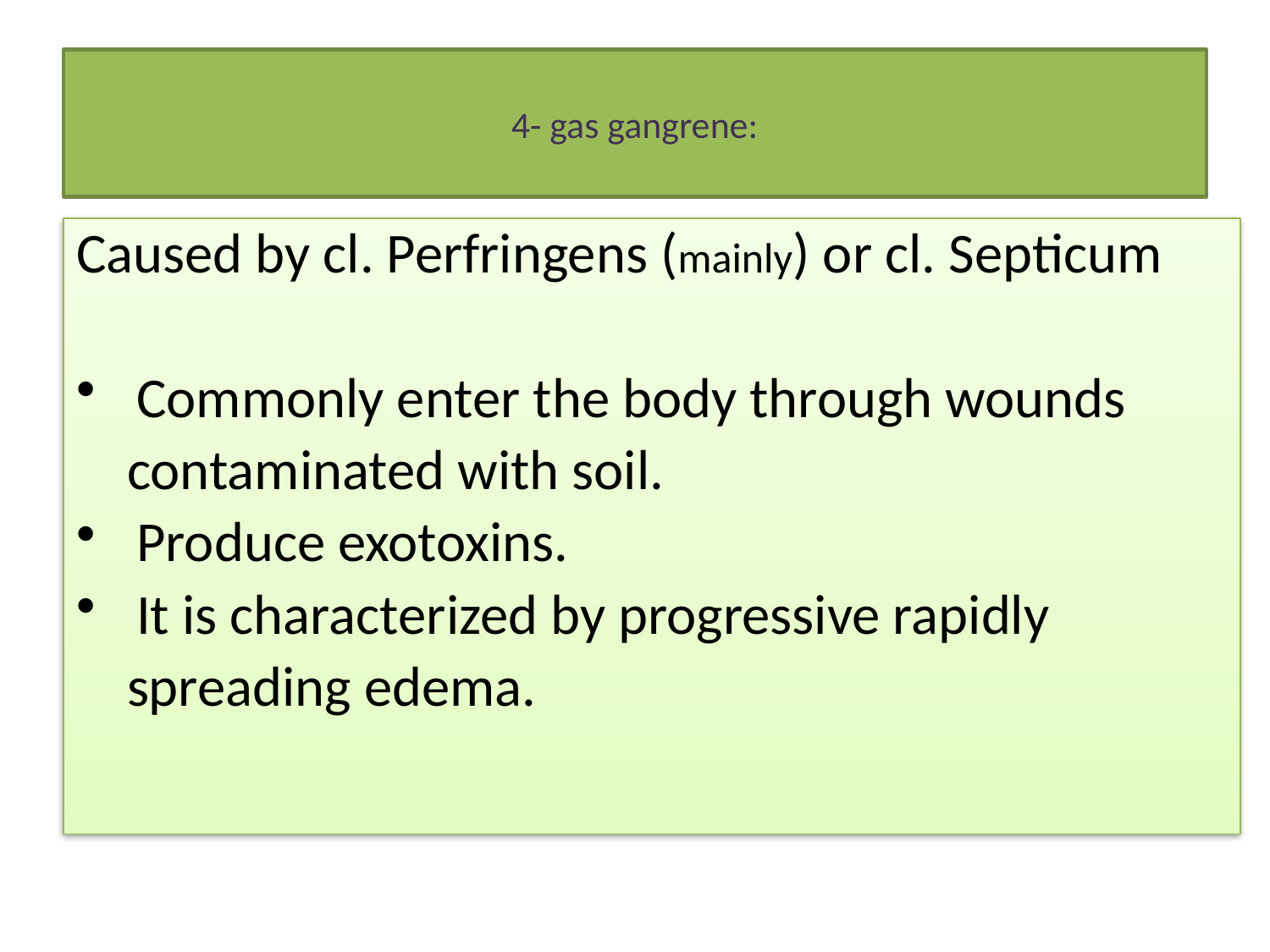

# 4- gas gangrene:
Caused by cl. Perfringens (mainly) or cl. Septicum

 Commonly enter the body through wounds
    contaminated with soil.
 Produce exotoxins.
 It is characterized by progressive rapidly
    spreading edema.